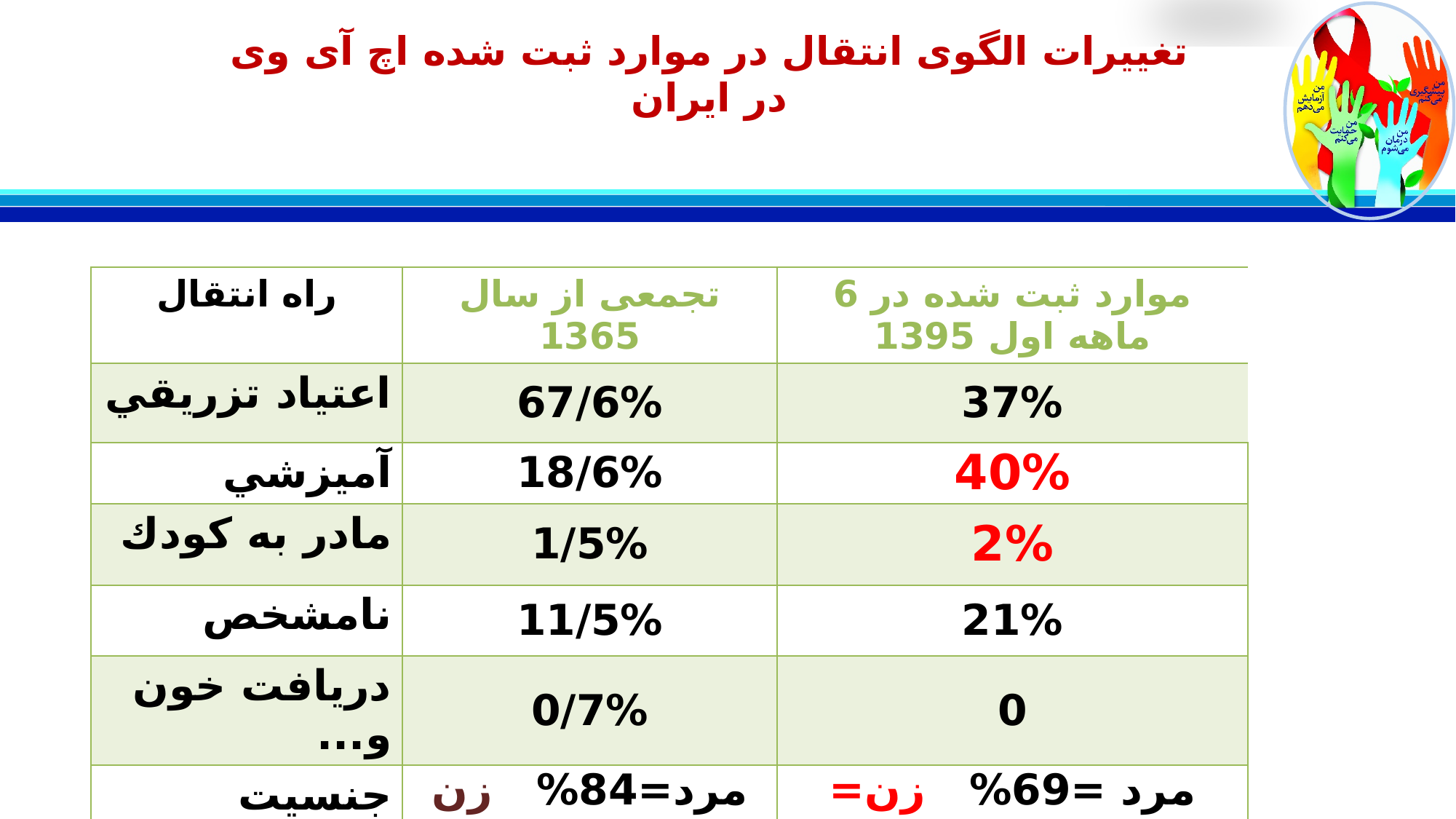

# تغییرات الگوی انتقال در موارد ثبت شده اچ آی وی در ایران
| راه انتقال | تجمعی از سال 1365 | موارد ثبت شده در 6 ماهه اول 1395 |
| --- | --- | --- |
| اعتياد تزريقي | 67/6% | 37% |
| آميزشي | 18/6% | 40% |
| مادر به كودك | 1/5% | 2% |
| نامشخص | 11/5% | 21% |
| دریافت خون و... | 0/7% | 0 |
| جنسیت | مرد=84% زن =16% | مرد =69% زن= 31% |